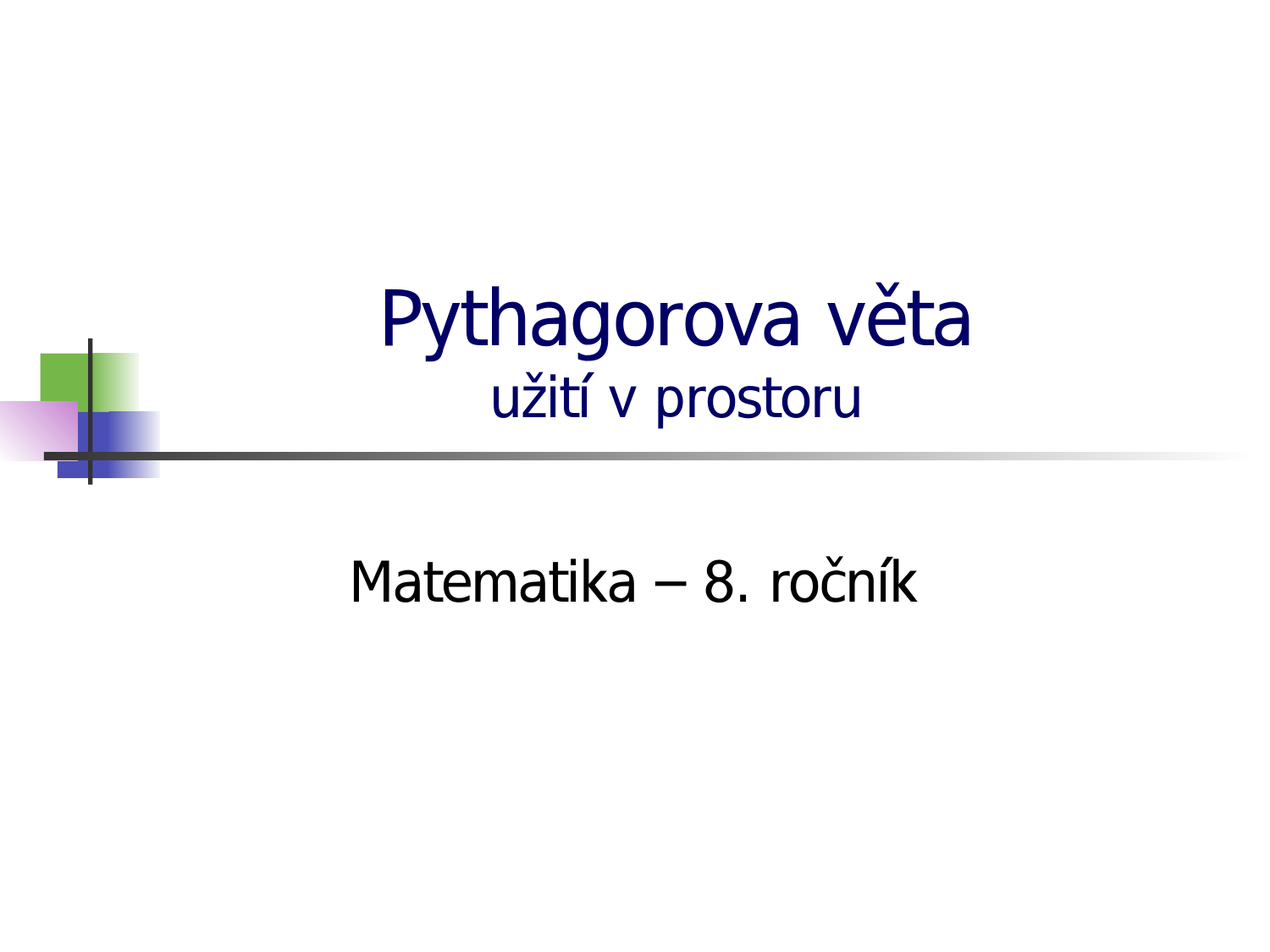

# Pythagorova věta užití v prostoru
Matematika – 8. ročník